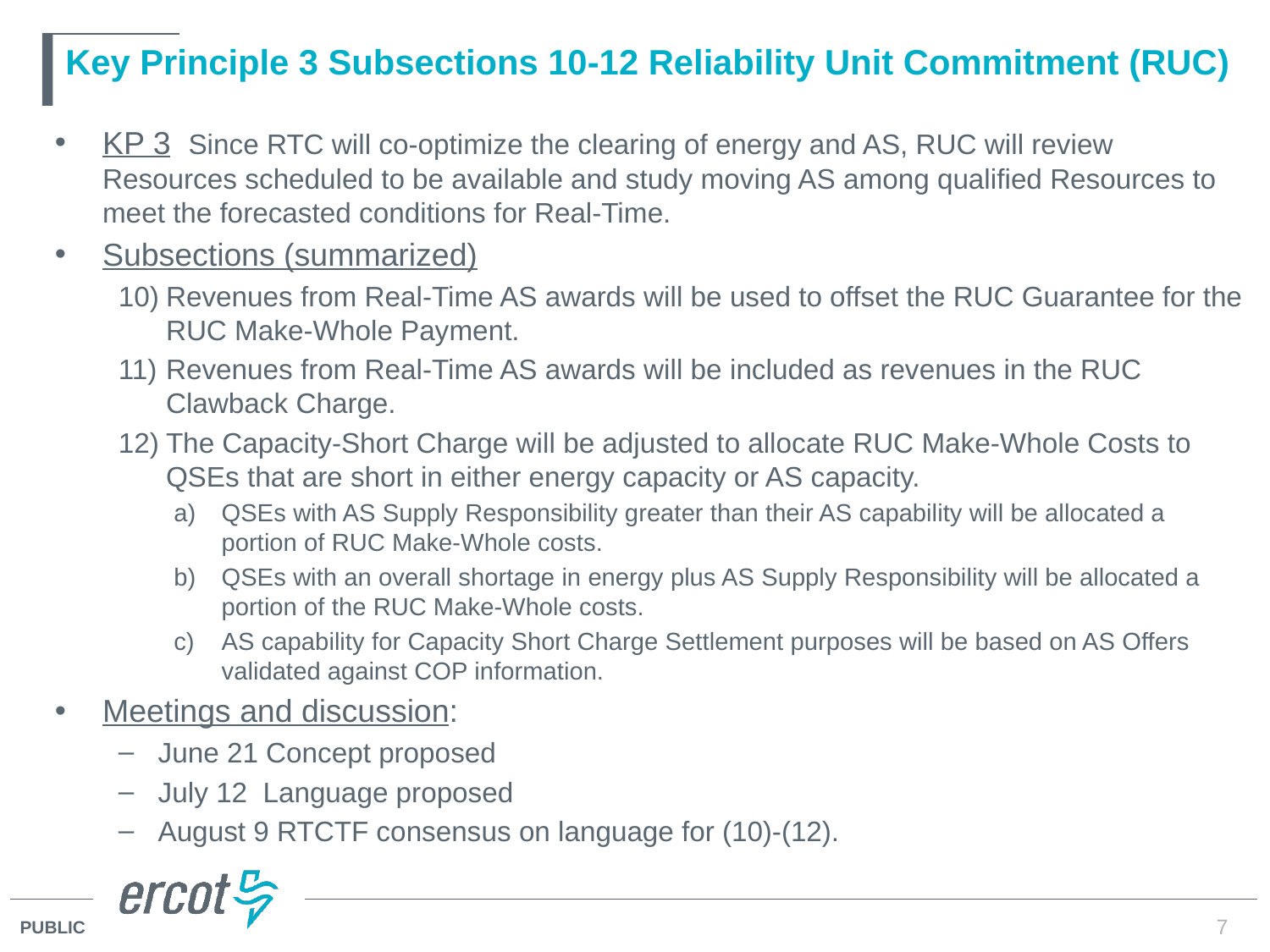

# Key Principle 3 Subsections 10-12 Reliability Unit Commitment (RUC)
KP 3  Since RTC will co-optimize the clearing of energy and AS, RUC will review Resources scheduled to be available and study moving AS among qualified Resources to meet the forecasted conditions for Real-Time.
Subsections (summarized)
Revenues from Real-Time AS awards will be used to offset the RUC Guarantee for the RUC Make-Whole Payment.
Revenues from Real-Time AS awards will be included as revenues in the RUC Clawback Charge.
The Capacity-Short Charge will be adjusted to allocate RUC Make-Whole Costs to QSEs that are short in either energy capacity or AS capacity.
QSEs with AS Supply Responsibility greater than their AS capability will be allocated a portion of RUC Make-Whole costs.
QSEs with an overall shortage in energy plus AS Supply Responsibility will be allocated a portion of the RUC Make-Whole costs.
AS capability for Capacity Short Charge Settlement purposes will be based on AS Offers validated against COP information.
Meetings and discussion:
June 21 Concept proposed
July 12  Language proposed
August 9 RTCTF consensus on language for (10)-(12).

7